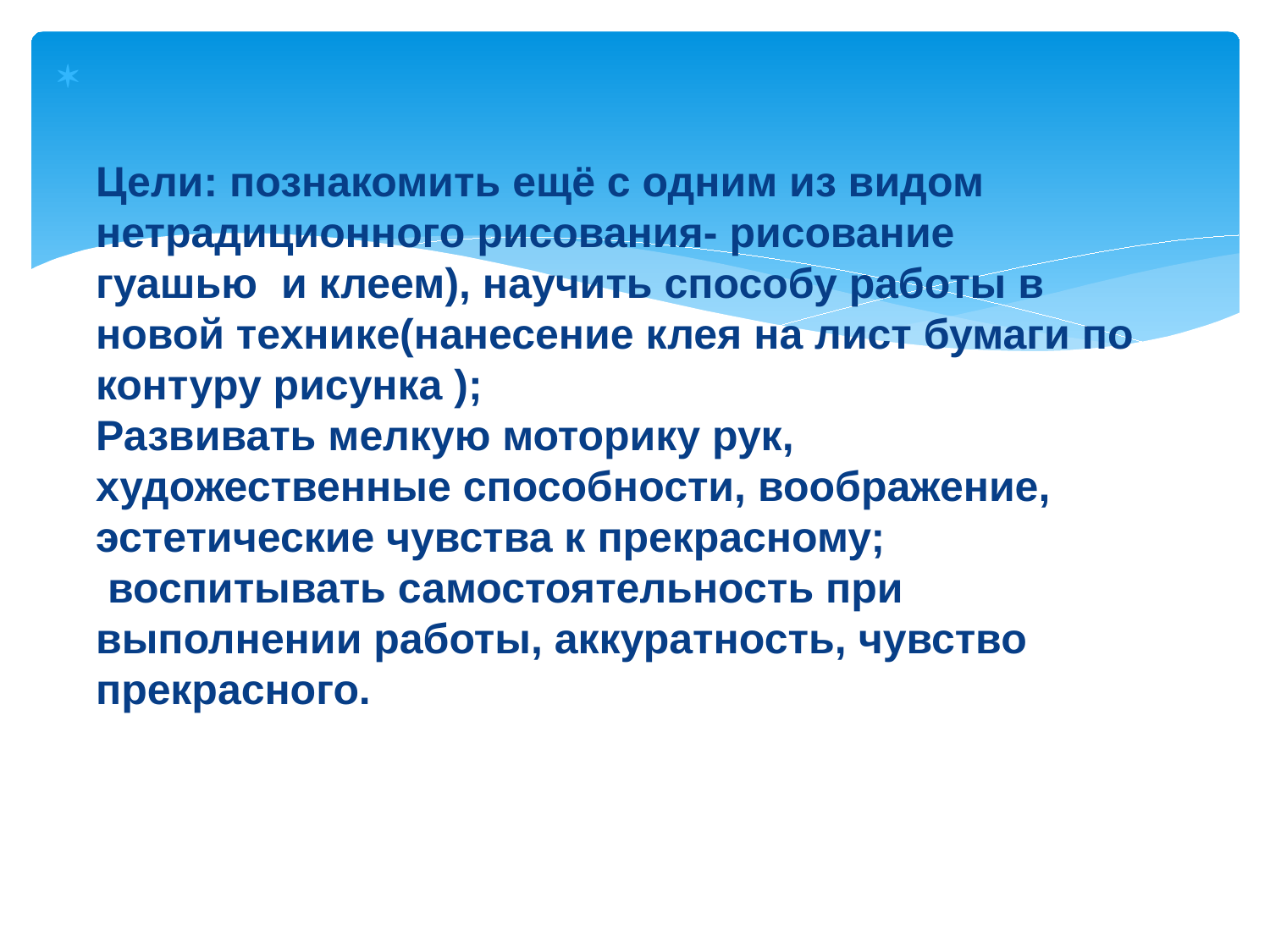

#
Цели: познакомить ещё с одним из видом нетрадиционного рисования- рисование  гуашью  и клеем), научить способу работы в новой технике(нанесение клея на лист бумаги по контуру рисунка );
Развивать мелкую моторику рук, художественные способности, воображение, эстетические чувства к прекрасному;
 воспитывать самостоятельность при выполнении работы, аккуратность, чувство прекрасного.